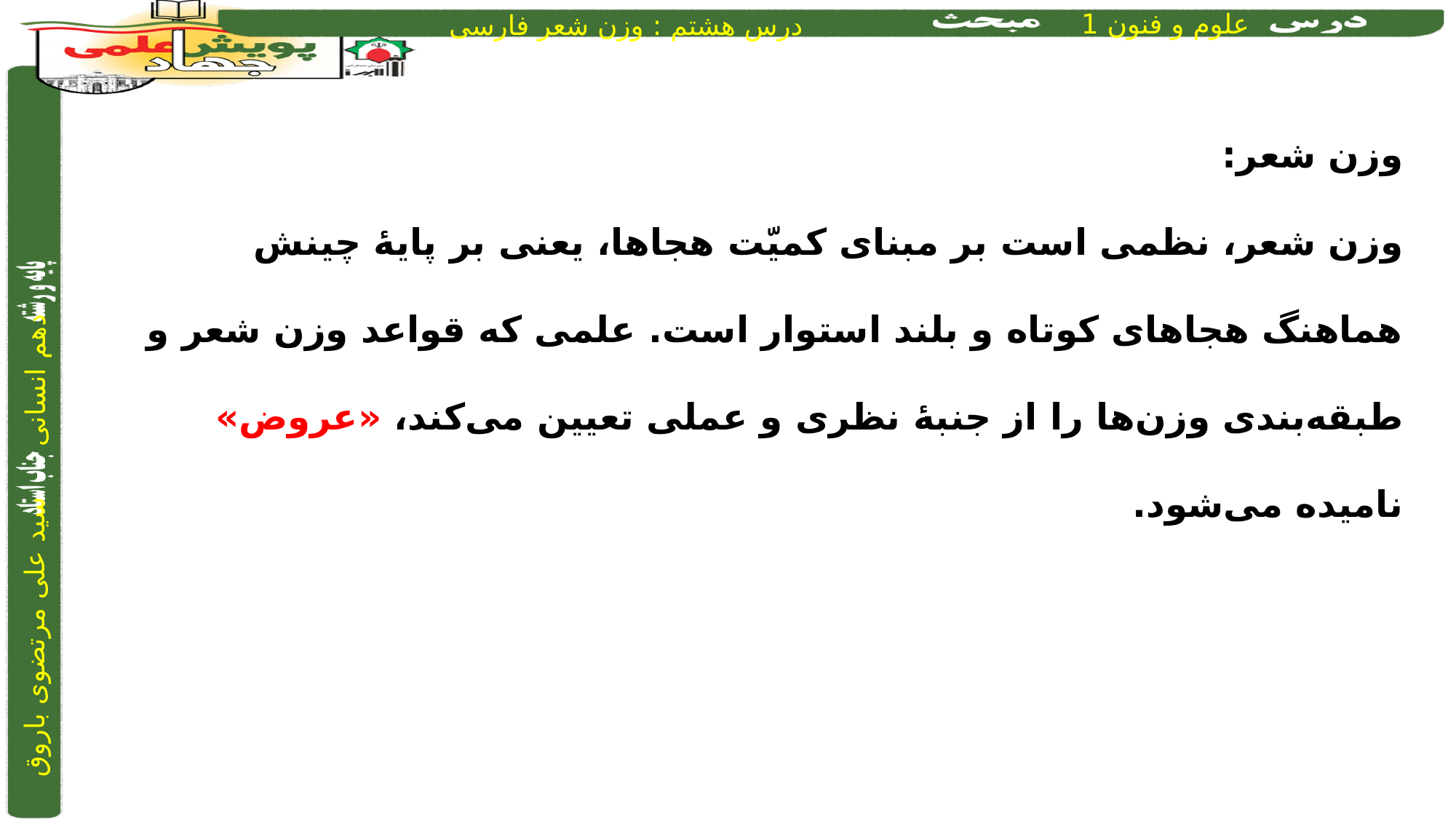

وزن شعر:
وزن شعر، نظمی است بر مبنای کمیّت هجاها، یعنی بر پایۀ چینش هماهنگ هجاهای کوتاه و بلند استوار است. علمی که قواعد وزن شعر و طبقه‌بندی وزن‌ها را از جنبۀ نظری و عملی تعیین می‌کند، «عروض» نامیده می‌شود.